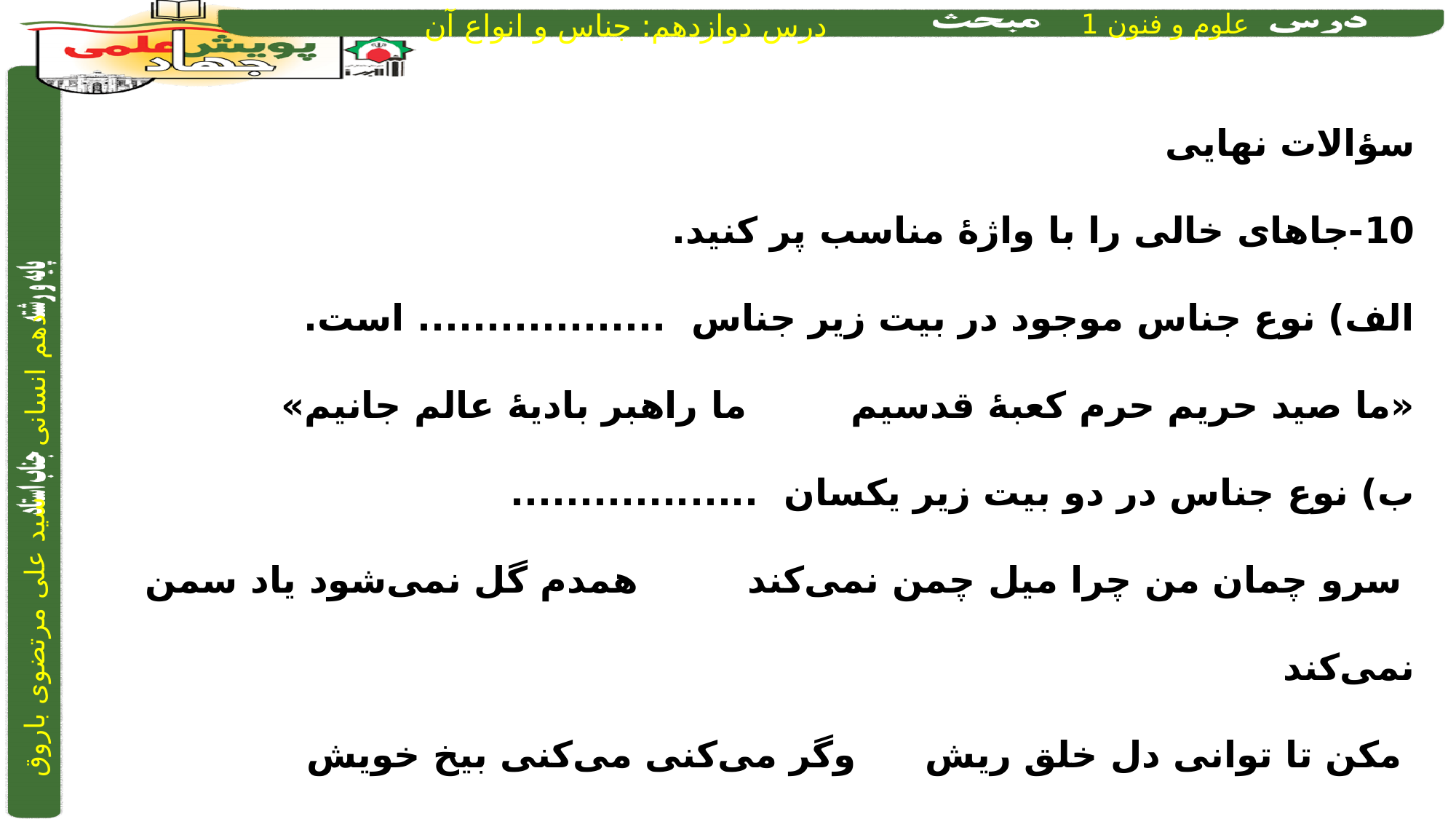

سؤالات نهایی
10-جاهای خالی را با واژۀ مناسب پر کنید.
الف) نوع جناس موجود در بیت زیر جناس  .................. است.
«ما صید حریم حرم کعبۀ قدسیم	 	 ما راهبر بادیۀ عالم جانیم»
ب) نوع جناس در دو بیت زیر یکسان  ..................
 سرو چمان من چرا میل چمن نمی‌کند	 	 همدم گل نمی‌شود یاد سمن نمی‌کند
 مکن تا توانی دل خلق ریش	 	 وگر می‌کنی می‌کنی بیخ خویش